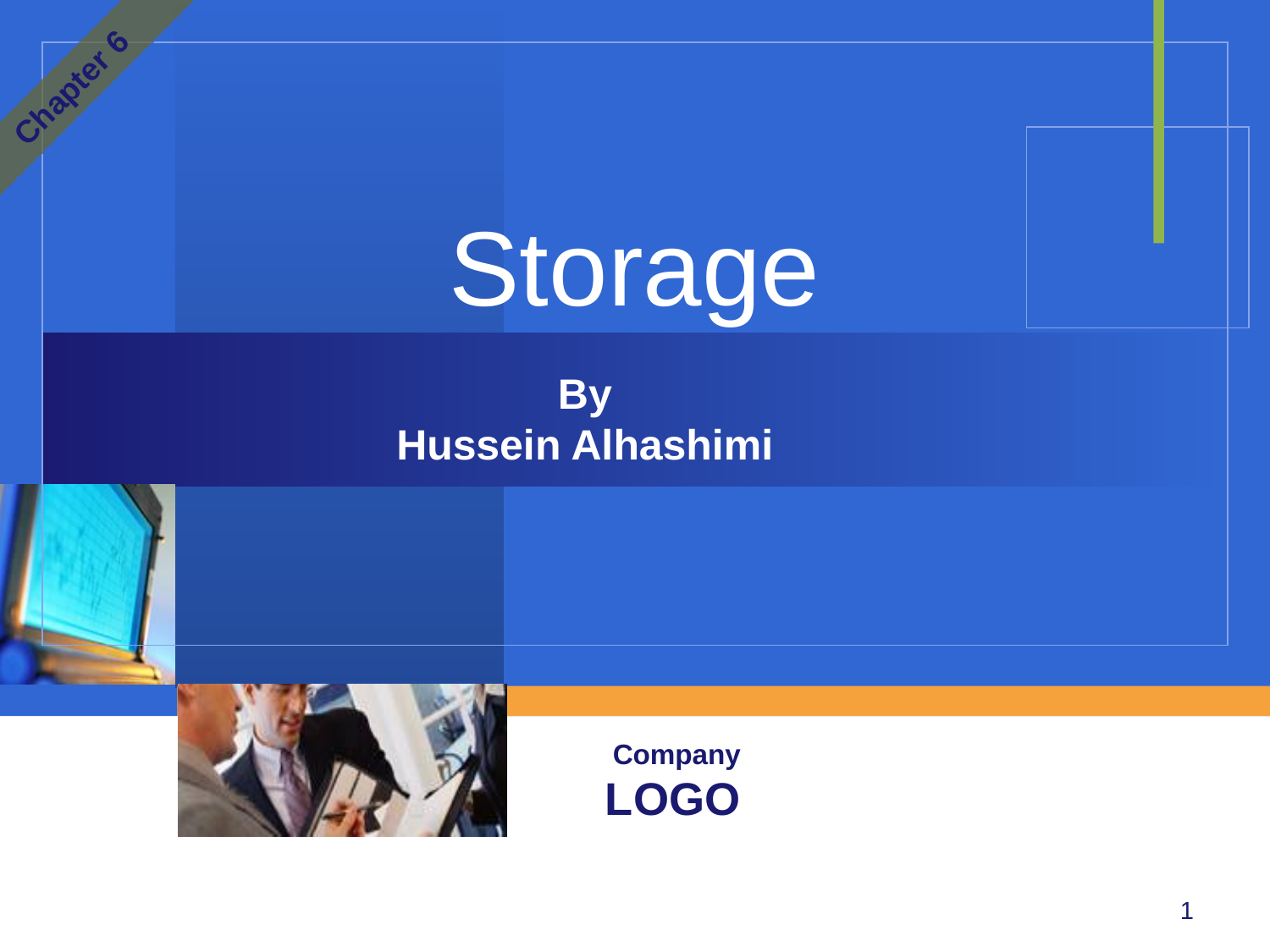

Chapter 6
# Storage
By
Hussein Alhashimi
1